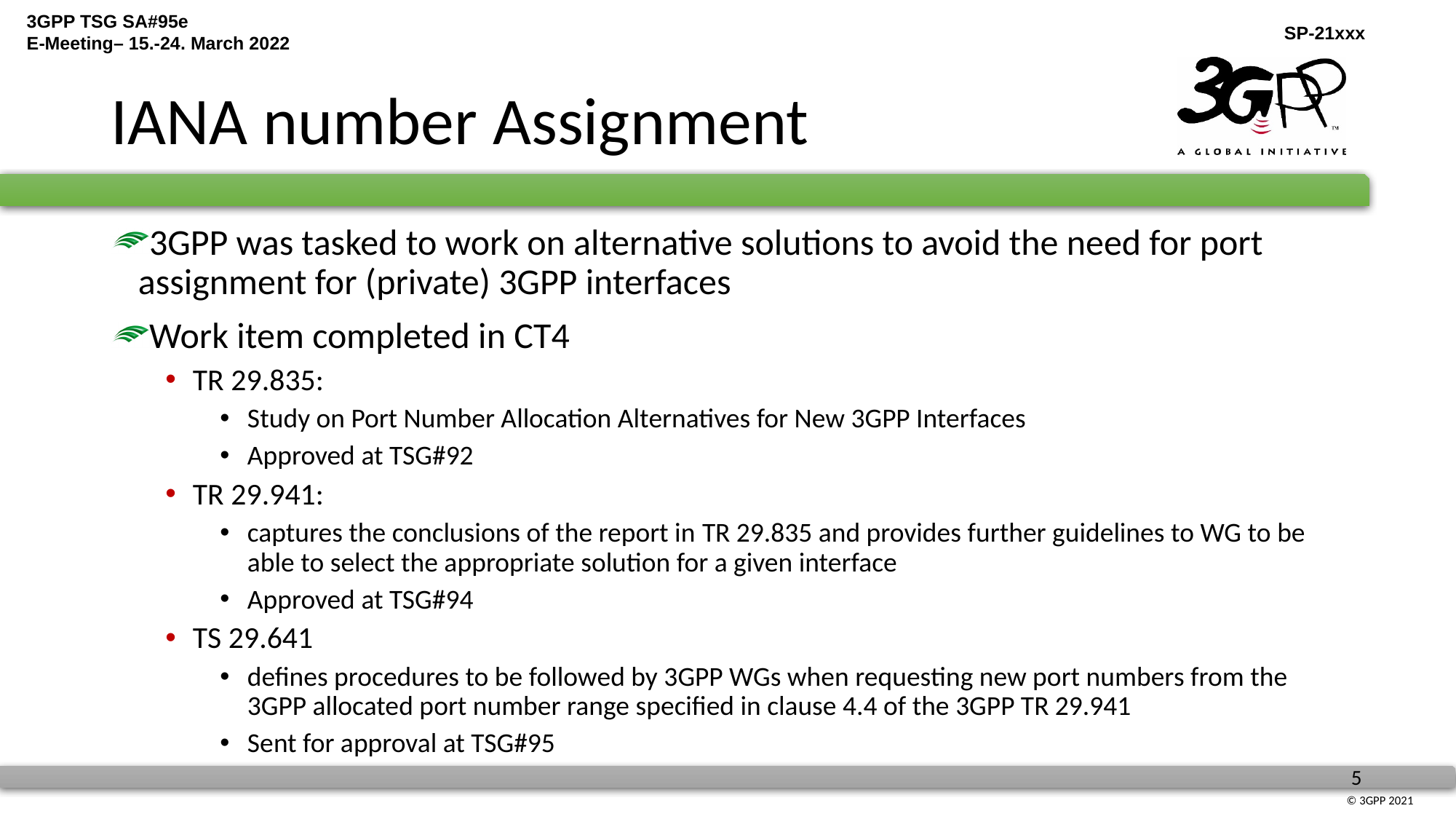

# IANA number Assignment
3GPP was tasked to work on alternative solutions to avoid the need for port assignment for (private) 3GPP interfaces
Work item completed in CT4
TR 29.835:
Study on Port Number Allocation Alternatives for New 3GPP Interfaces
Approved at TSG#92
TR 29.941:
captures the conclusions of the report in TR 29.835 and provides further guidelines to WG to be able to select the appropriate solution for a given interface
Approved at TSG#94
TS 29.641
defines procedures to be followed by 3GPP WGs when requesting new port numbers from the 3GPP allocated port number range specified in clause 4.4 of the 3GPP TR 29.941
Sent for approval at TSG#95